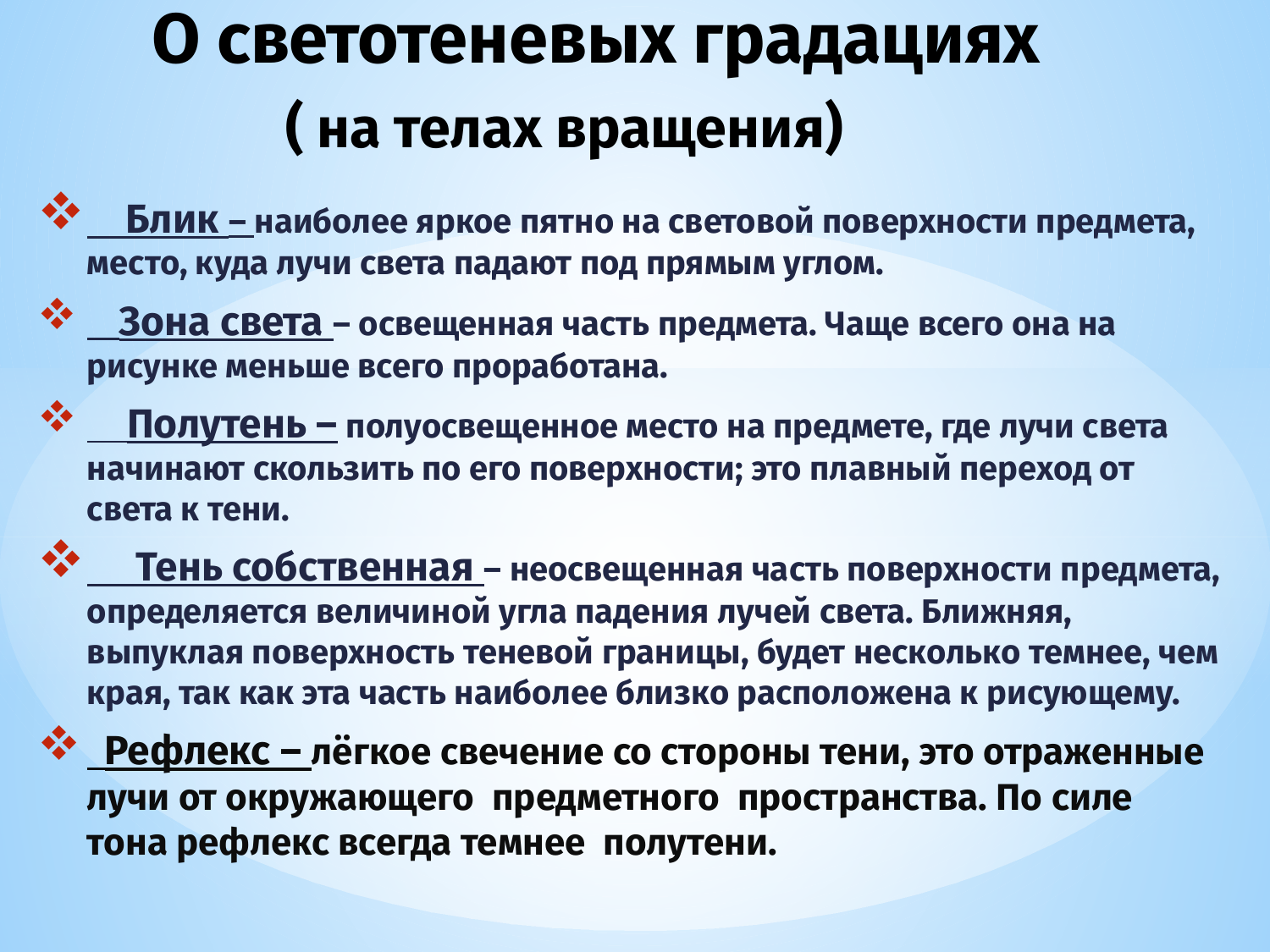

# О светотеневых градациях ( на телах вращения)
    Блик – наиболее яркое пятно на световой поверхности предмета, место, куда лучи света падают под прямым углом.
    Зона света – освещенная часть предмета. Чаще всего она на рисунке меньше всего проработана.
     Полутень – полуосвещенное место на предмете, где лучи света начинают скользить по его поверхности; это плавный переход от света к тени.
     Тень собственная – неосвещенная часть поверхности предмета, определяется величиной угла падения лучей света. Ближняя, выпуклая поверхность теневой границы, будет несколько темнее, чем края, так как эта часть наиболее близко расположена к рисующему.
  Рефлекс – лёгкое свечение со стороны тени, это отраженные лучи от окружающего  предметного  пространства. По силе тона рефлекс всегда темнее  полутени.